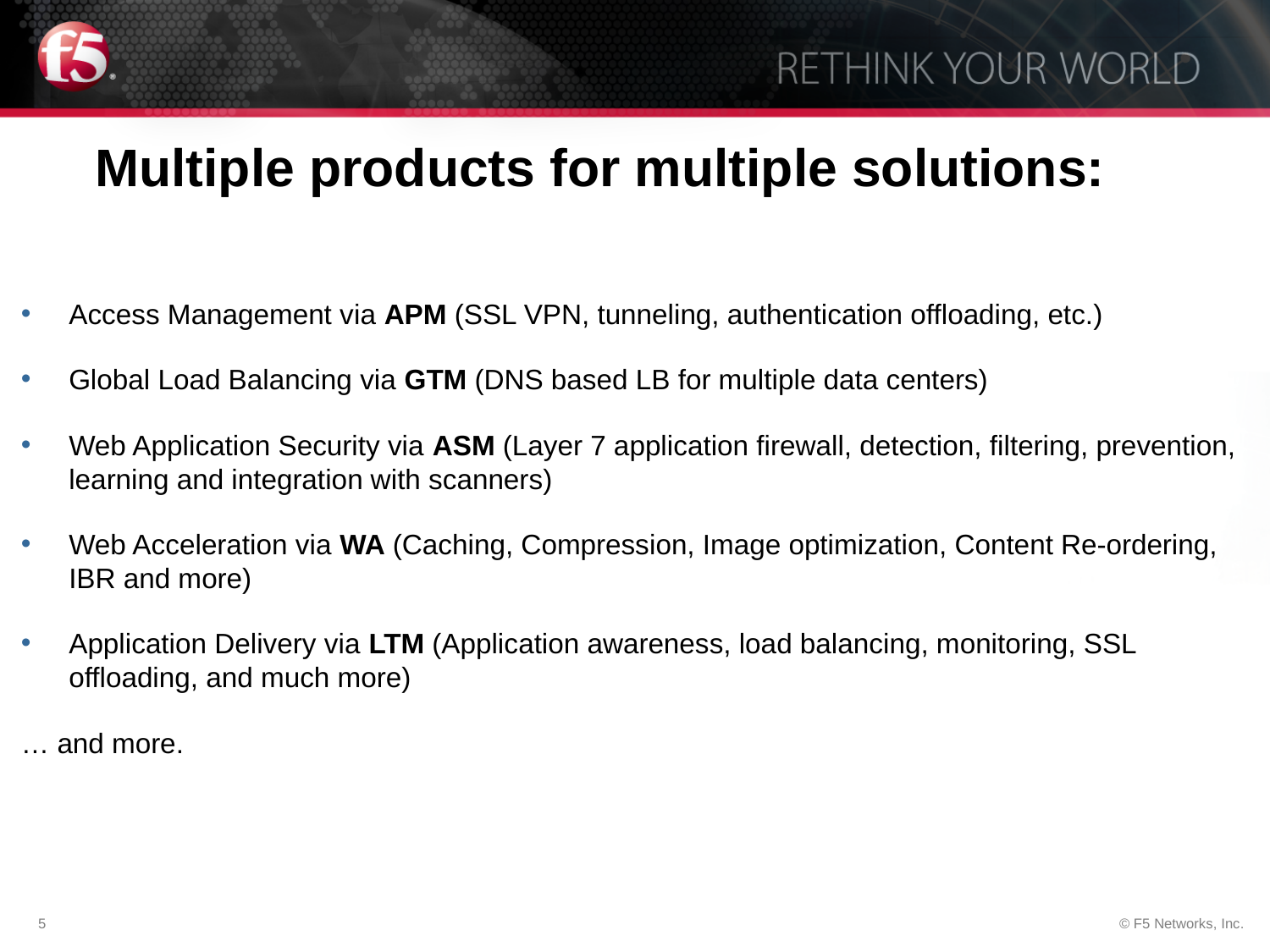

# Multiple products for multiple solutions:
Access Management via APM (SSL VPN, tunneling, authentication offloading, etc.)
Global Load Balancing via GTM (DNS based LB for multiple data centers)
Web Application Security via ASM (Layer 7 application firewall, detection, filtering, prevention, learning and integration with scanners)
Web Acceleration via WA (Caching, Compression, Image optimization, Content Re-ordering, IBR and more)
Application Delivery via LTM (Application awareness, load balancing, monitoring, SSL offloading, and much more)
… and more.